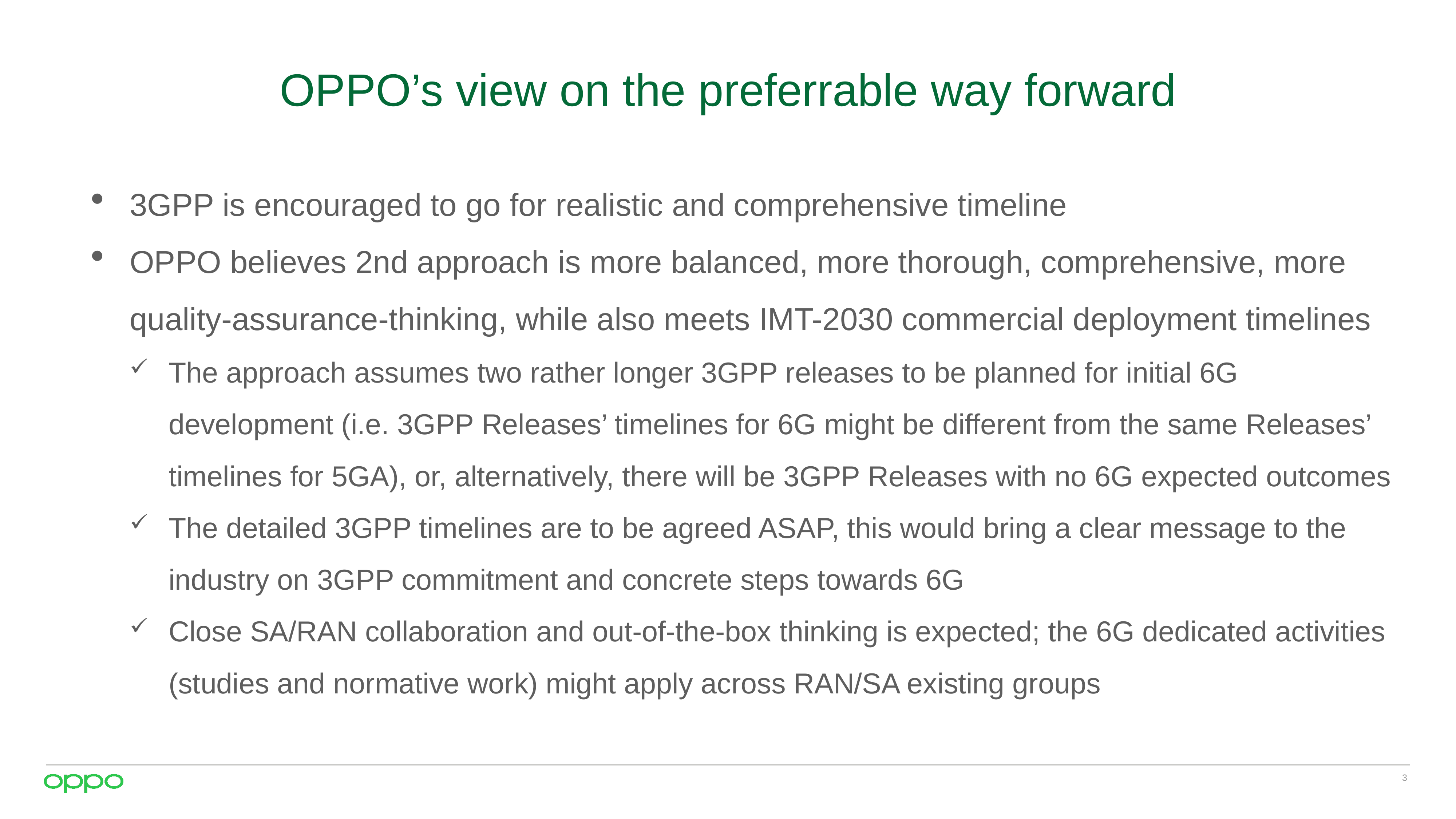

# OPPO’s view on the preferrable way forward
3GPP is encouraged to go for realistic and comprehensive timeline
OPPO believes 2nd approach is more balanced, more thorough, comprehensive, more quality-assurance-thinking, while also meets IMT-2030 commercial deployment timelines
The approach assumes two rather longer 3GPP releases to be planned for initial 6G development (i.e. 3GPP Releases’ timelines for 6G might be different from the same Releases’ timelines for 5GA), or, alternatively, there will be 3GPP Releases with no 6G expected outcomes
The detailed 3GPP timelines are to be agreed ASAP, this would bring a clear message to the industry on 3GPP commitment and concrete steps towards 6G
Close SA/RAN collaboration and out-of-the-box thinking is expected; the 6G dedicated activities (studies and normative work) might apply across RAN/SA existing groups